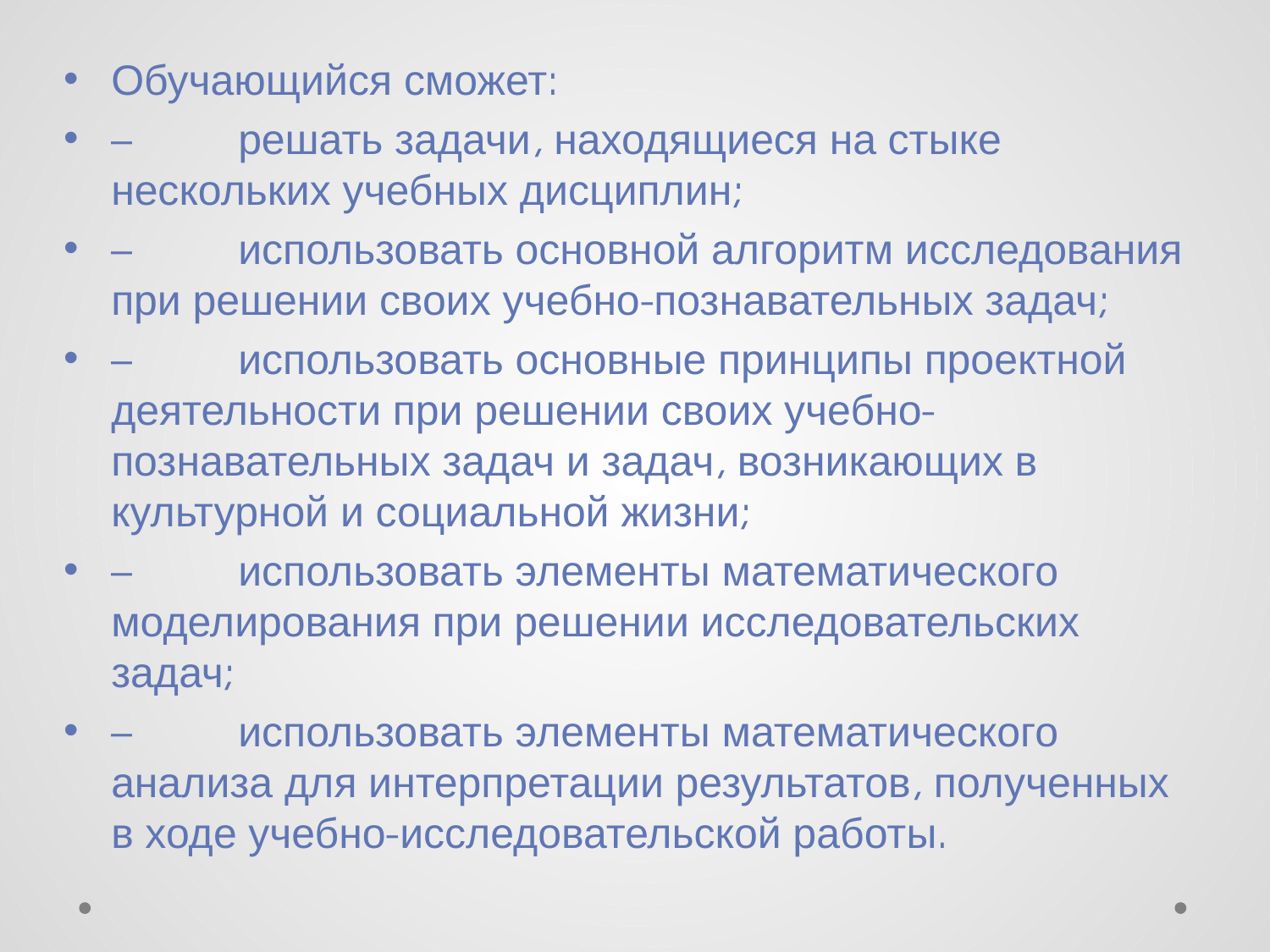

#
Обучающийся сможет:
–	решать задачи, находящиеся на стыке нескольких учебных дисциплин;
–	использовать основной алгоритм исследования при решении своих учебно-познавательных задач;
–	использовать основные принципы проектной деятельности при решении своих учебно-познавательных задач и задач, возникающих в культурной и социальной жизни;
–	использовать элементы математического моделирования при решении исследовательских задач;
–	использовать элементы математического анализа для интерпретации результатов, полученных в ходе учебно-исследовательской работы.